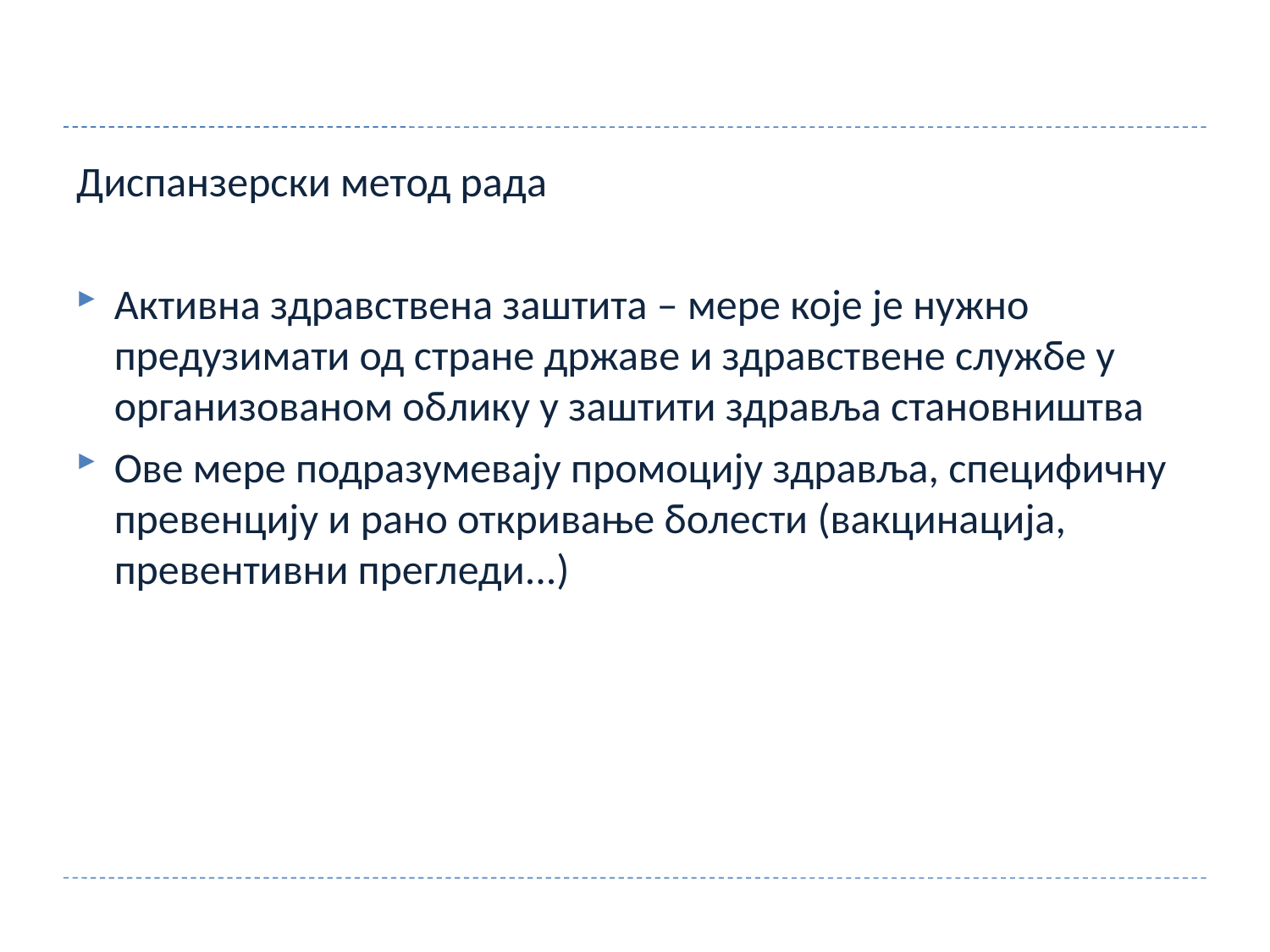

Диспанзерски метод рада

Активна здравствена заштита – мере које је нужно предузимати од стране државе и здравствене службе у организованом облику у заштити здравља становништва
Ове мере подразумевају промоцију здравља, специфичну превенцију и рано откривање болести (вакцинација, превентивни прегледи...)